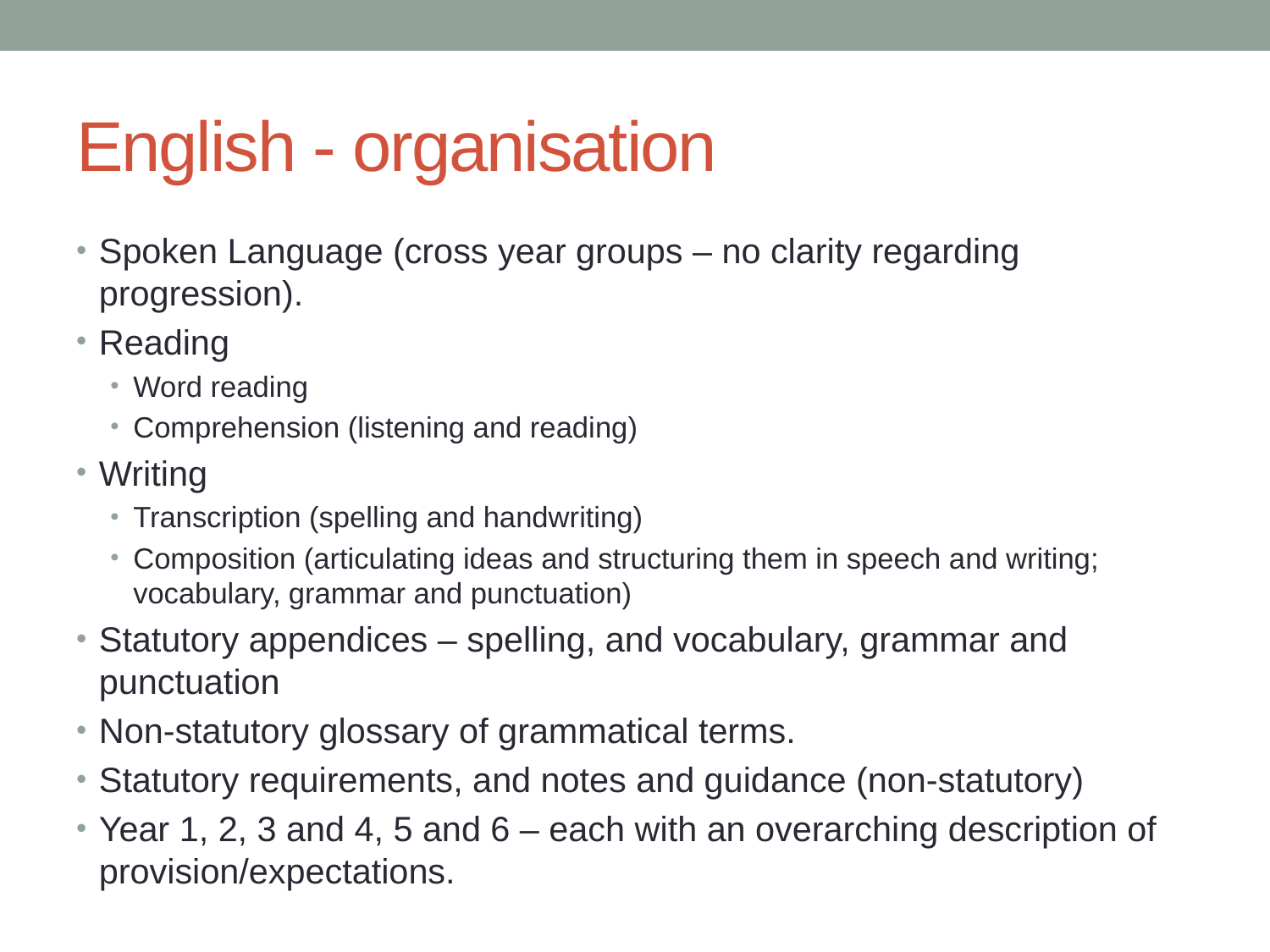

# English - organisation
Spoken Language (cross year groups – no clarity regarding progression).
Reading
Word reading
Comprehension (listening and reading)
Writing
Transcription (spelling and handwriting)
Composition (articulating ideas and structuring them in speech and writing; vocabulary, grammar and punctuation)
Statutory appendices – spelling, and vocabulary, grammar and punctuation
Non-statutory glossary of grammatical terms.
Statutory requirements, and notes and guidance (non-statutory)
Year 1, 2, 3 and 4, 5 and 6 – each with an overarching description of provision/expectations.